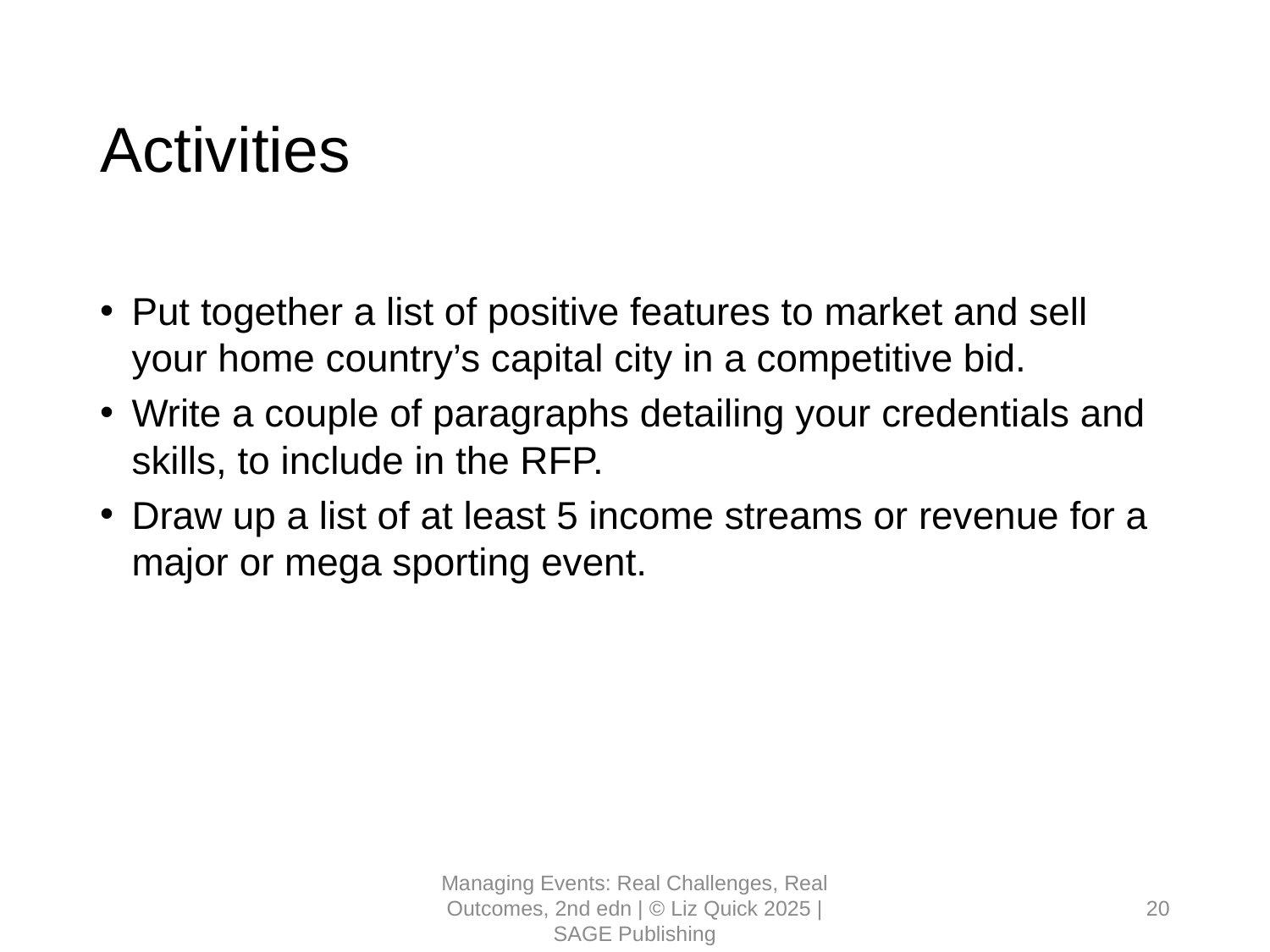

# Activities
Put together a list of positive features to market and sell your home country’s capital city in a competitive bid.
Write a couple of paragraphs detailing your credentials and skills, to include in the RFP.
Draw up a list of at least 5 income streams or revenue for a major or mega sporting event.
Managing Events: Real Challenges, Real Outcomes, 2nd edn | © Liz Quick 2025 | SAGE Publishing
20